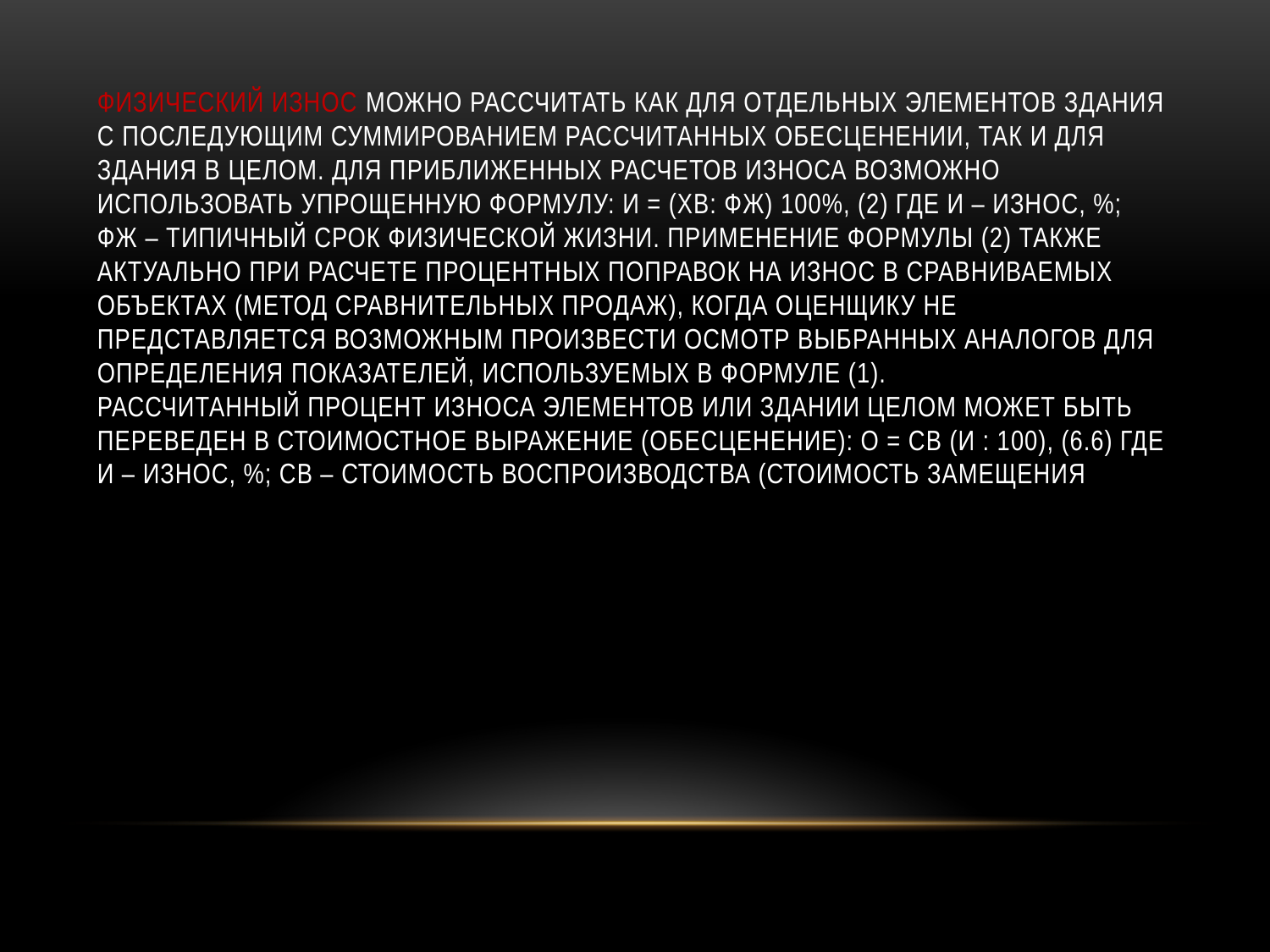

# Физический износ можно рассчитать как для отдельных элементов здания с последующим суммированием рассчитанных обесценении, так и для здания в целом. Для приближенных расчетов износа возможно использовать упрощенную формулу: И = (ХВ: ФЖ) 100%, (2) где И – износ, %; ФЖ – типичный срок физической жизни. Применение формулы (2) также актуально при расчете процентных поправок на износ в сравниваемых объектах (метод сравнительных продаж), когда оценщику не представляется возможным произвести осмотр выбранных аналогов для определения показателей, используемых в формуле (1). Рассчитанный процент износа элементов или здании целом может быть переведен в стоимостное выражение (обесценение): О = СВ (И : 100), (6.6) где И – износ, %; СВ – стоимость воспроизводства (стоимость замещения